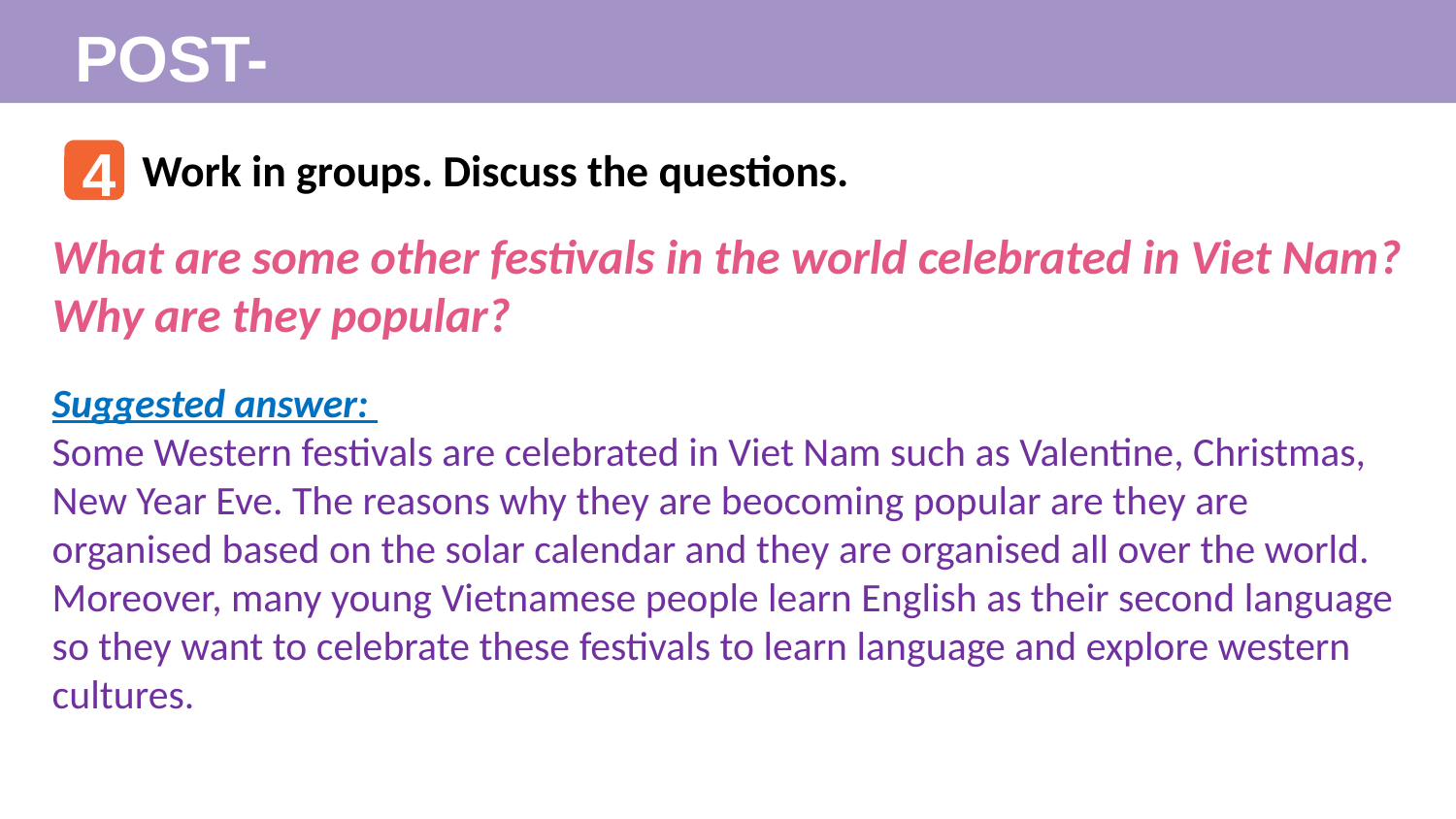

POST-LISTENING
4
Work in groups. Discuss the questions.

What are some other festivals in the world celebrated in Viet Nam? Why are they popular?
Suggested answer:
Some Western festivals are celebrated in Viet Nam such as Valentine, Christmas, New Year Eve. The reasons why they are beocoming popular are they are organised based on the solar calendar and they are organised all over the world. Moreover, many young Vietnamese people learn English as their second language so they want to celebrate these festivals to learn language and explore western cultures.